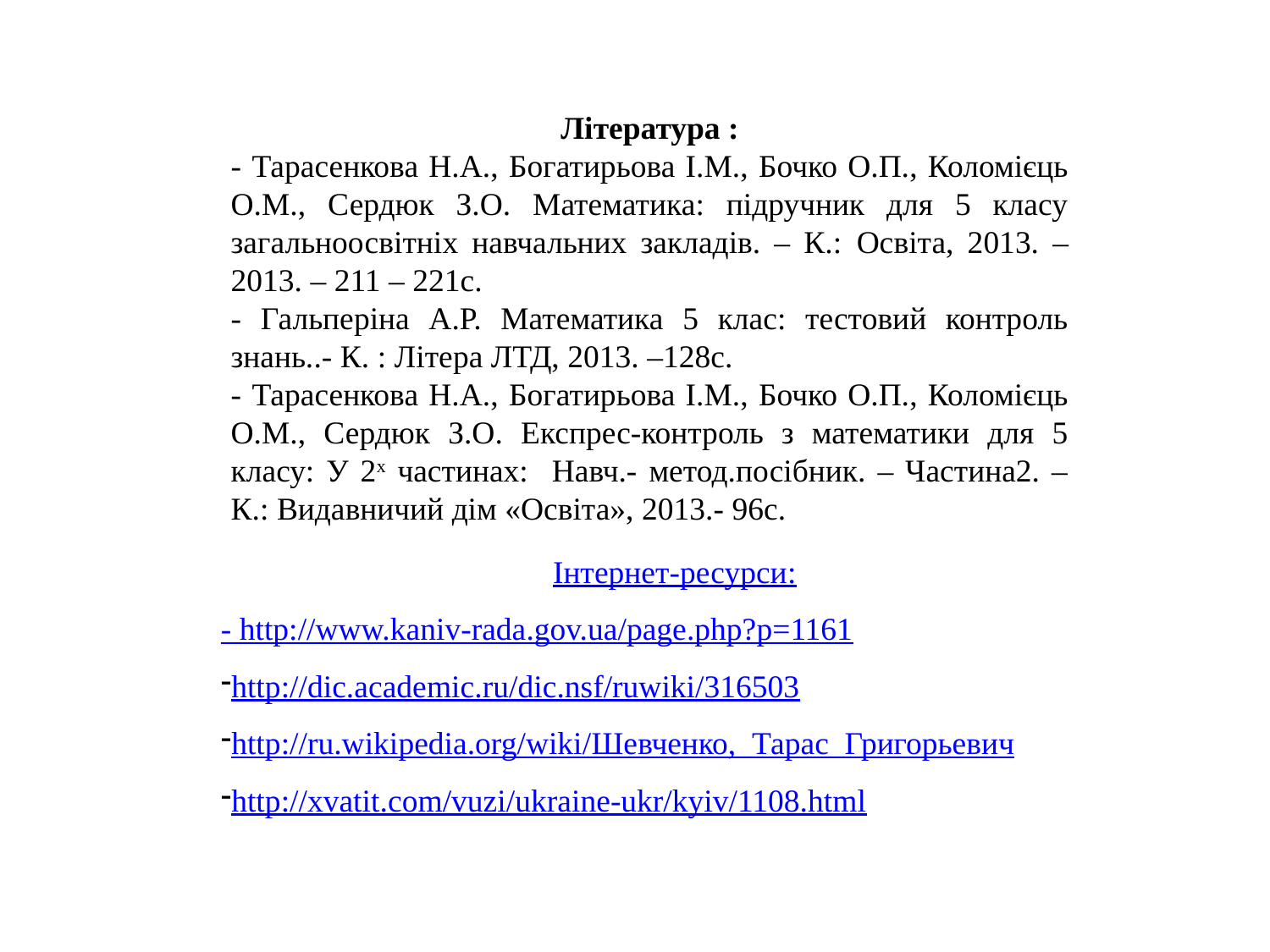

Література :
- Тарасенкова Н.А., Богатирьова І.М., Бочко О.П., Коломієць О.М., Сердюк З.О. Математика: підручник для 5 класу загальноосвітніх навчальних закладів. – К.: Освіта, 2013. – 2013. – 211 – 221с.
- Гальперіна А.Р. Математика 5 клас: тестовий контроль знань..- К. : Літера ЛТД, 2013. –128с.
- Тарасенкова Н.А., Богатирьова І.М., Бочко О.П., Коломієць О.М., Сердюк З.О. Експрес-контроль з математики для 5 класу: У 2х частинах:  Навч.- метод.посібник. – Частина2. – К.: Видавничий дім «Освіта», 2013.- 96с.
Інтернет-ресурси:
- http://www.kaniv-rada.gov.ua/page.php?p=1161
http://dic.academic.ru/dic.nsf/ruwiki/316503
http://ru.wikipedia.org/wiki/Шевченко,_Тарас_Григорьевич
http://xvatit.com/vuzi/ukraine-ukr/kyiv/1108.html